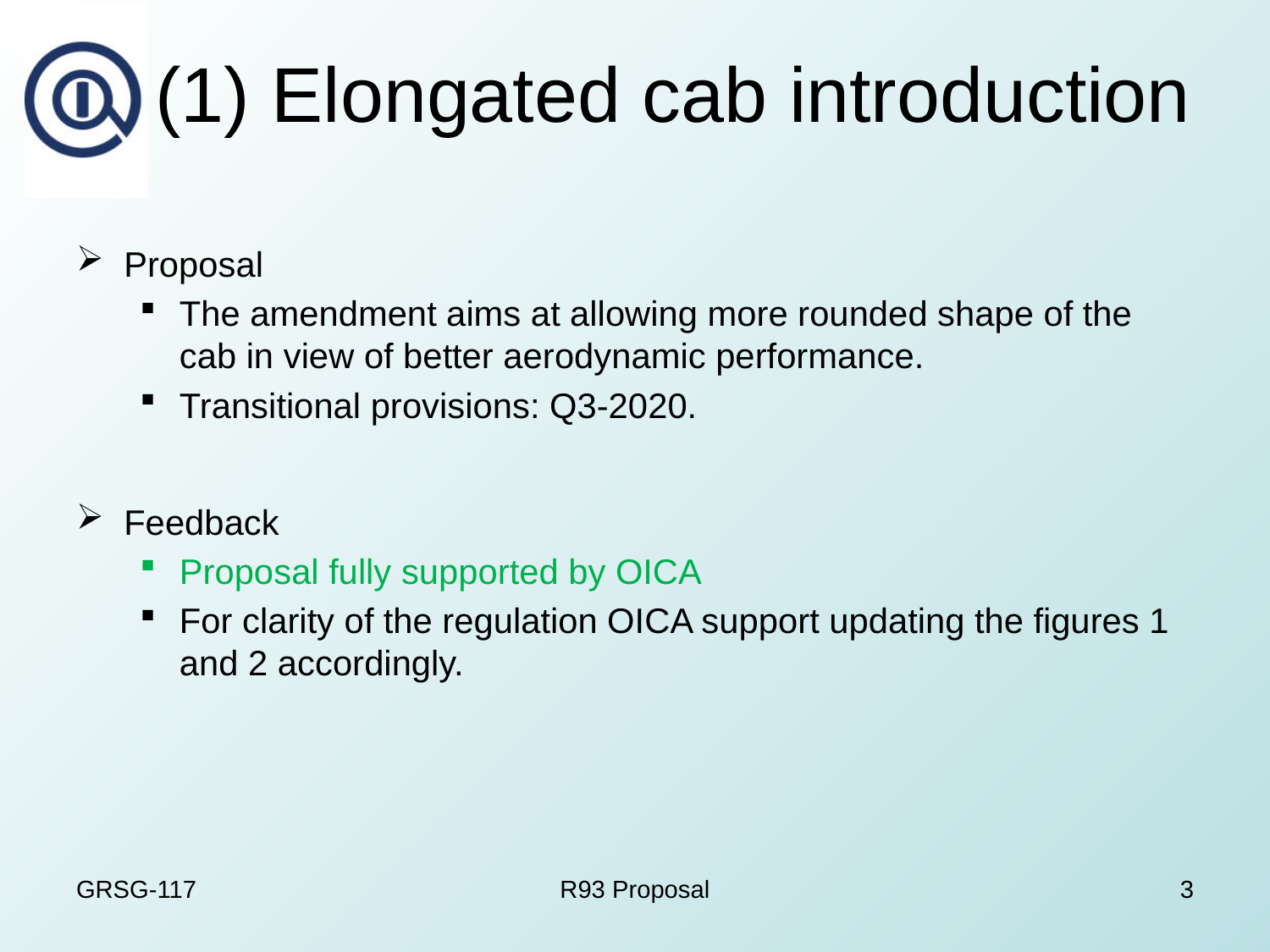

# (1) Elongated cab introduction

Proposal
The amendment aims at allowing more rounded shape of the cab in view of better aerodynamic performance.
Transitional provisions: Q3-2020.

Feedback
Proposal fully supported by OICA
For clarity of the regulation OICA support updating the figures 1 and 2 accordingly.
GRSG-117
R93 Proposal
3